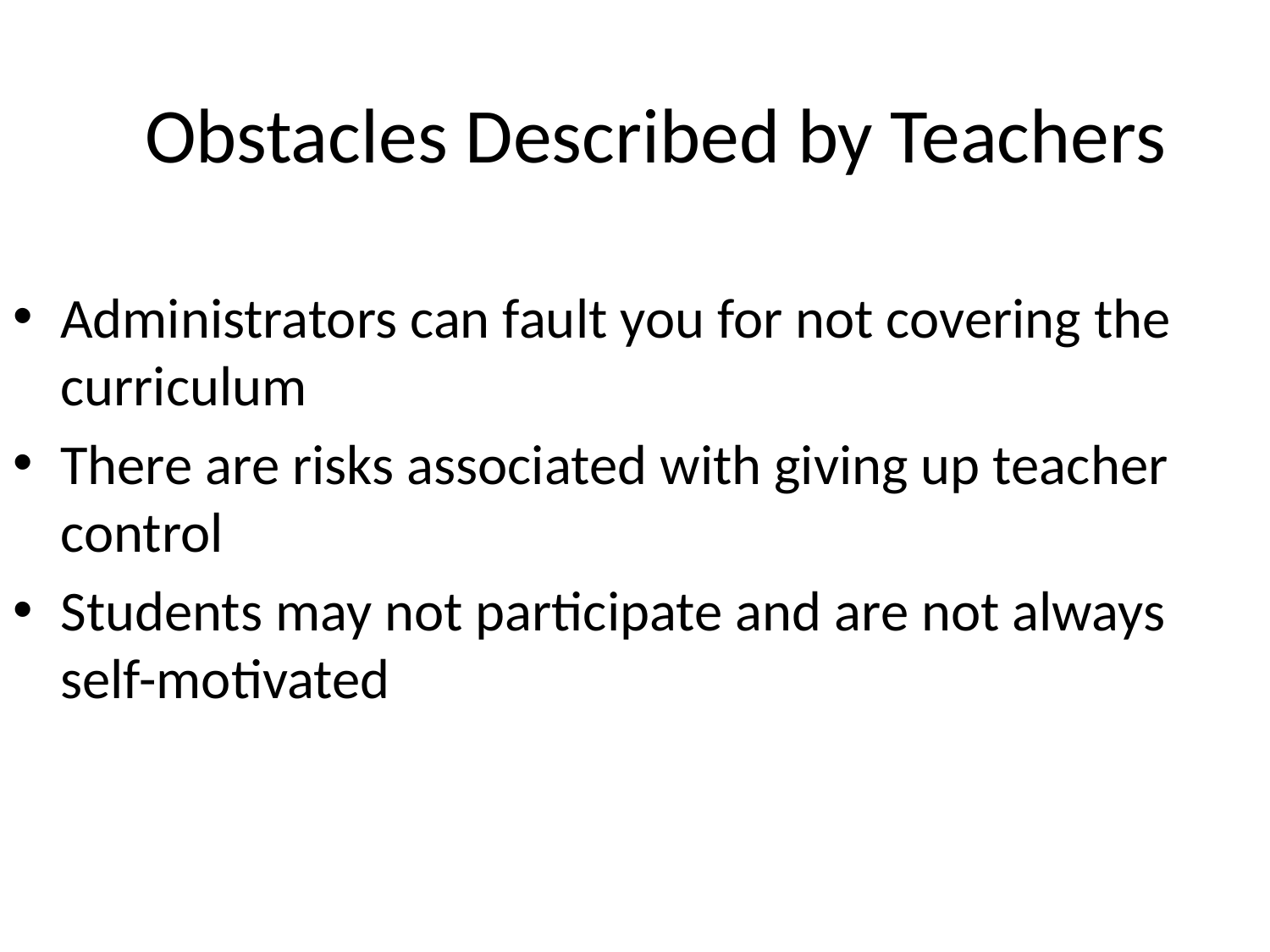

# Obstacles Described by Teachers
Administrators can fault you for not covering the curriculum
There are risks associated with giving up teacher control
Students may not participate and are not always self-motivated